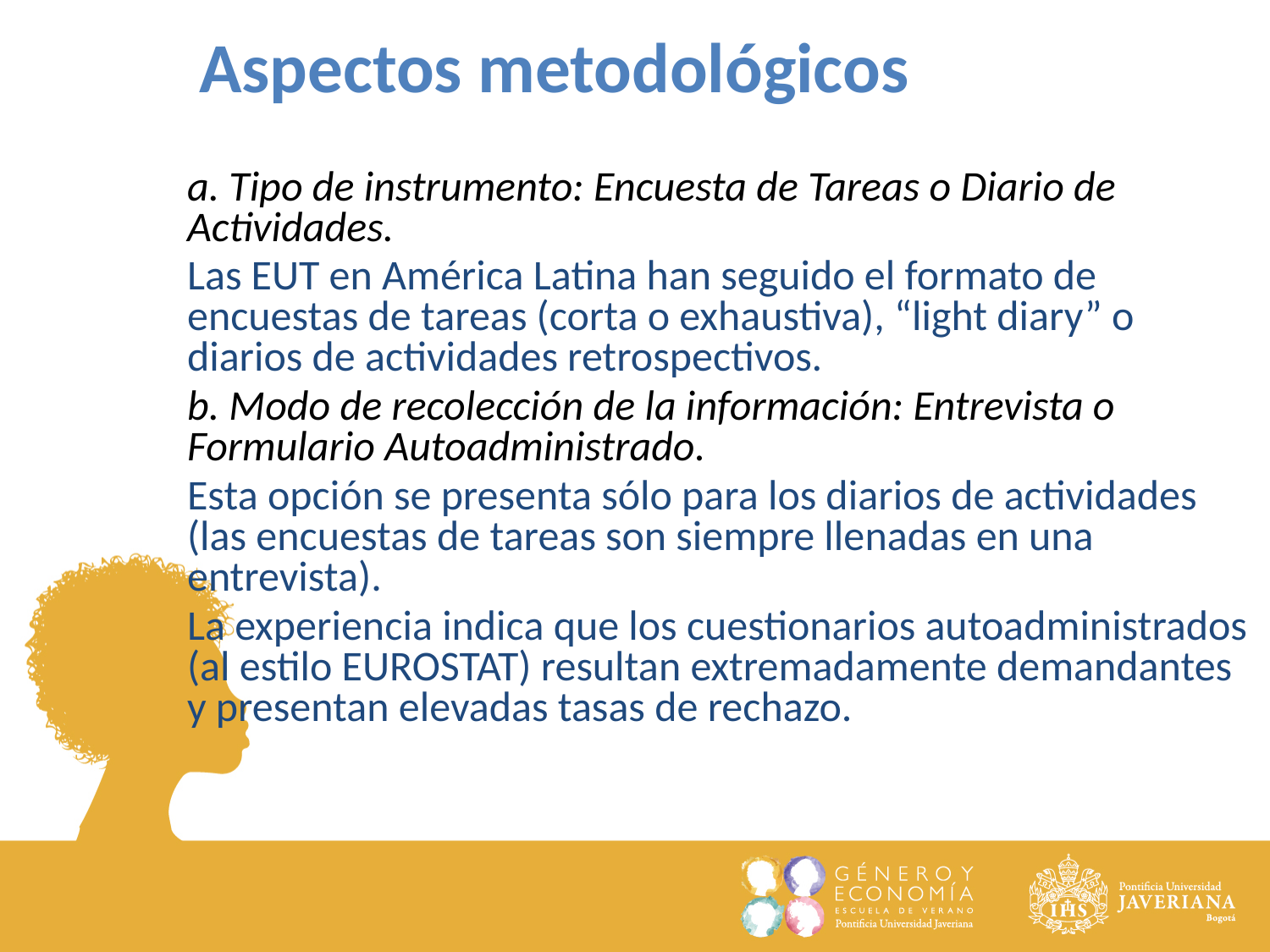

Aspectos metodológicos

	a. Tipo de instrumento: Encuesta de Tareas o Diario de Actividades.
	Las EUT en América Latina han seguido el formato de encuestas de tareas (corta o exhaustiva), “light diary” o diarios de actividades retrospectivos.
	b. Modo de recolección de la información: Entrevista o Formulario Autoadministrado.
	Esta opción se presenta sólo para los diarios de actividades (las encuestas de tareas son siempre llenadas en una entrevista).
	La experiencia indica que los cuestionarios autoadministrados (al estilo EUROSTAT) resultan extremadamente demandantes y presentan elevadas tasas de rechazo.